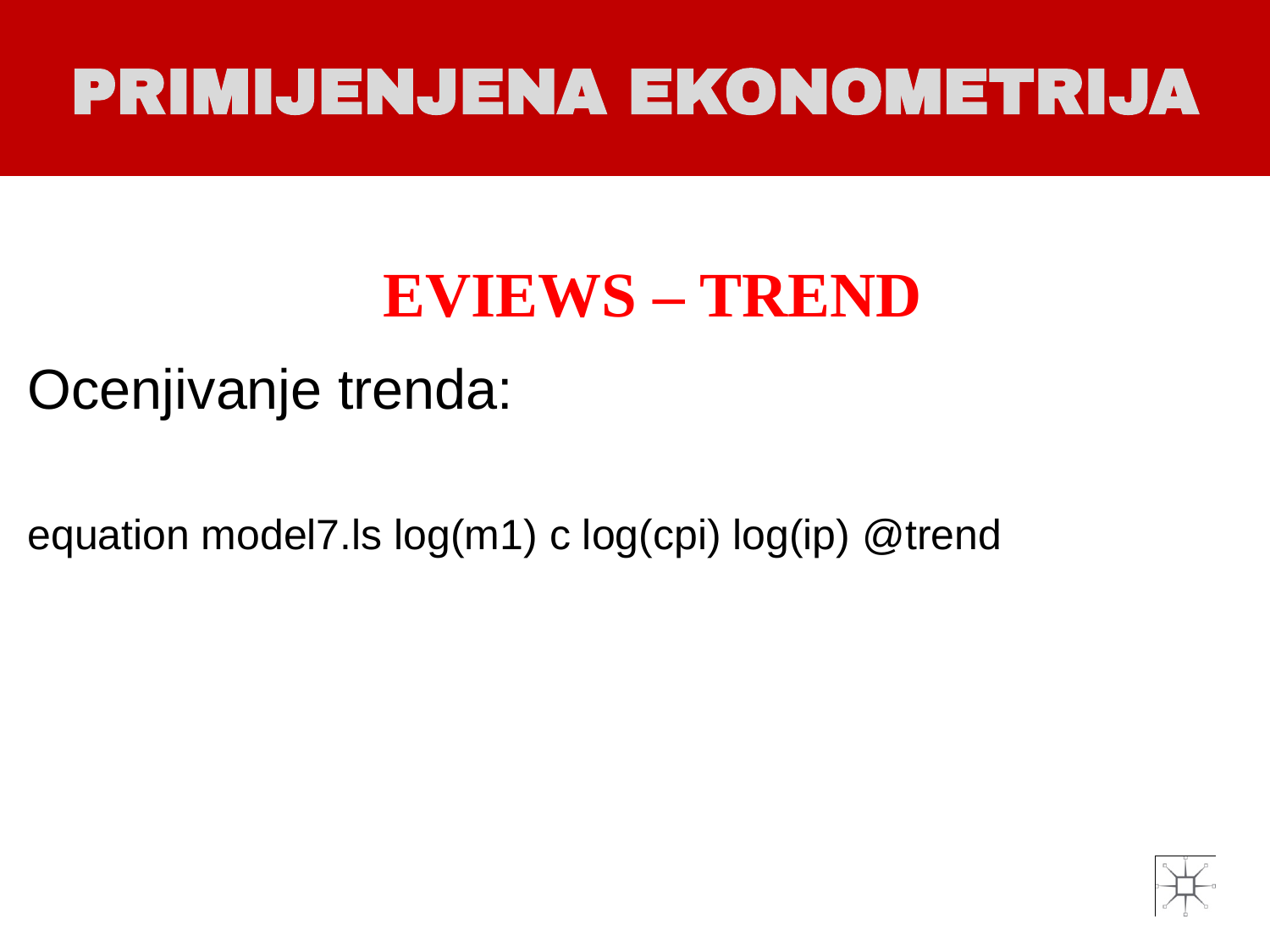

PRIMIJENJENA EKONOMETRIJA
# EVIEWS – TREND
Ocenjivanje trenda:

equation model7.ls log(m1) c log(cpi) log(ip) @trend